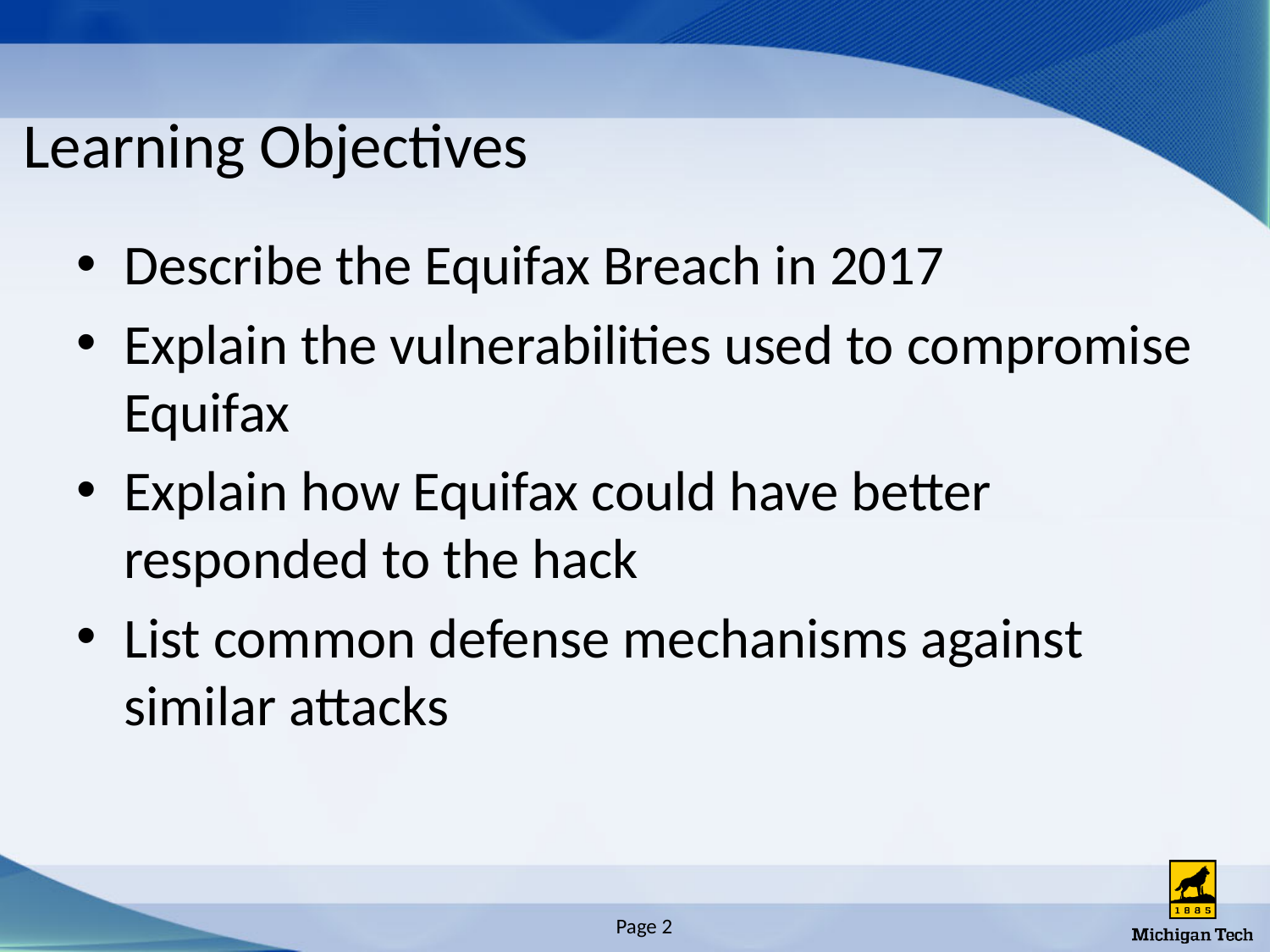

# Learning Objectives
Describe the Equifax Breach in 2017
Explain the vulnerabilities used to compromise Equifax
Explain how Equifax could have better responded to the hack
List common defense mechanisms against similar attacks